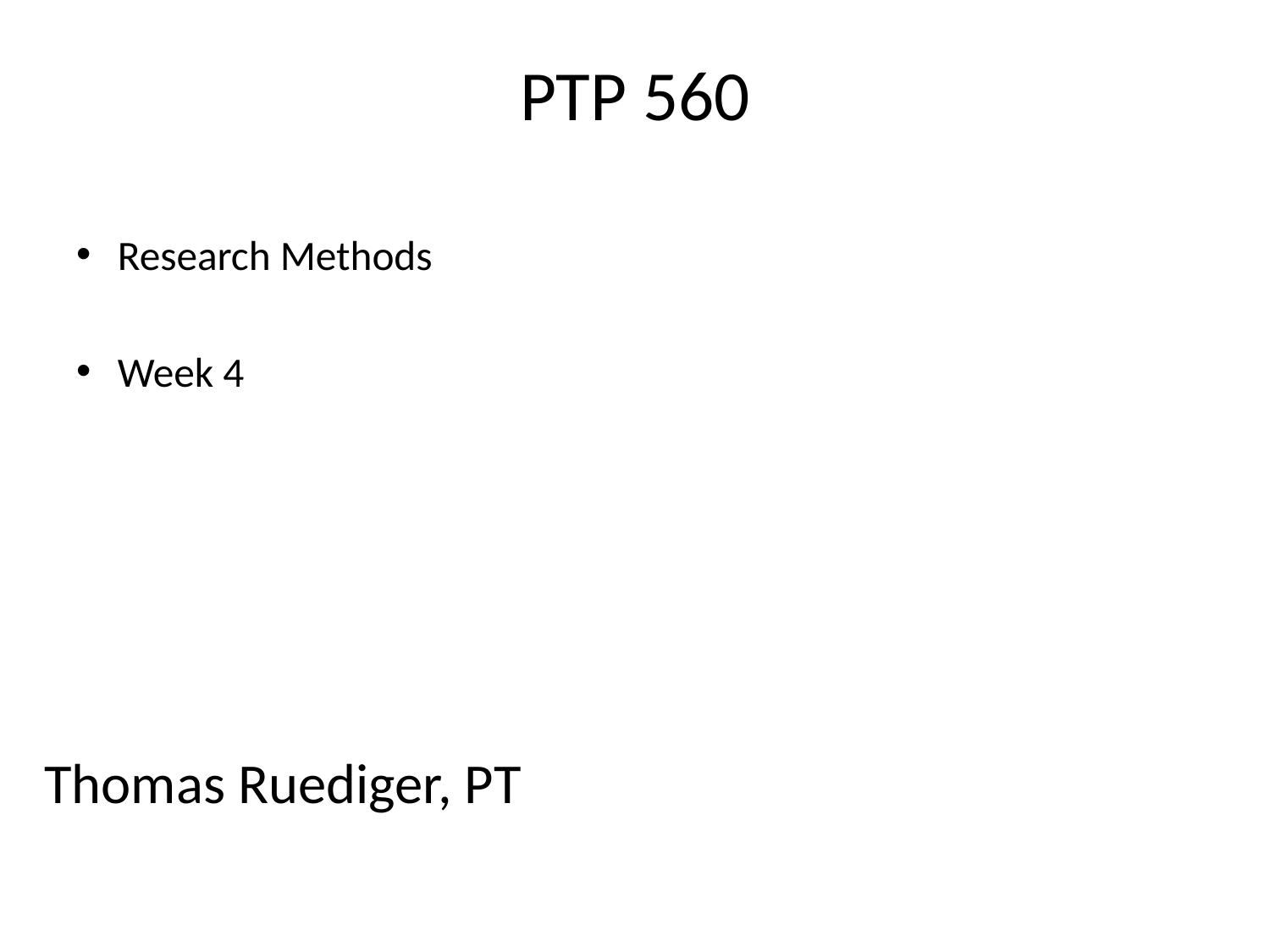

# PTP 560
Research Methods

Week 4

Thomas Ruediger, PT